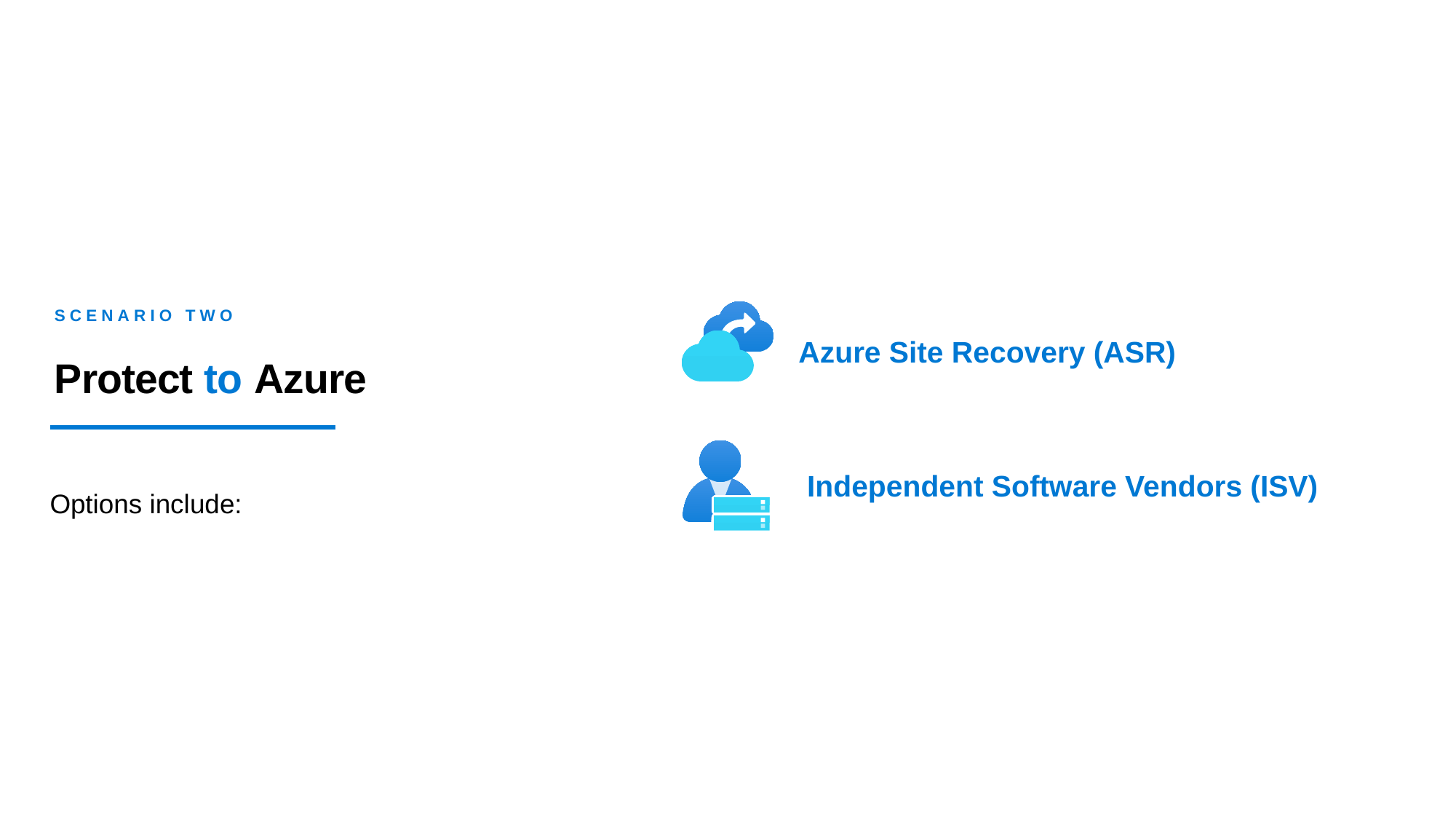

SCENARIO TWO

Azure Site Recovery (ASR)

# Protect to Azure

Independent Software Vendors (ISV)
Options include: